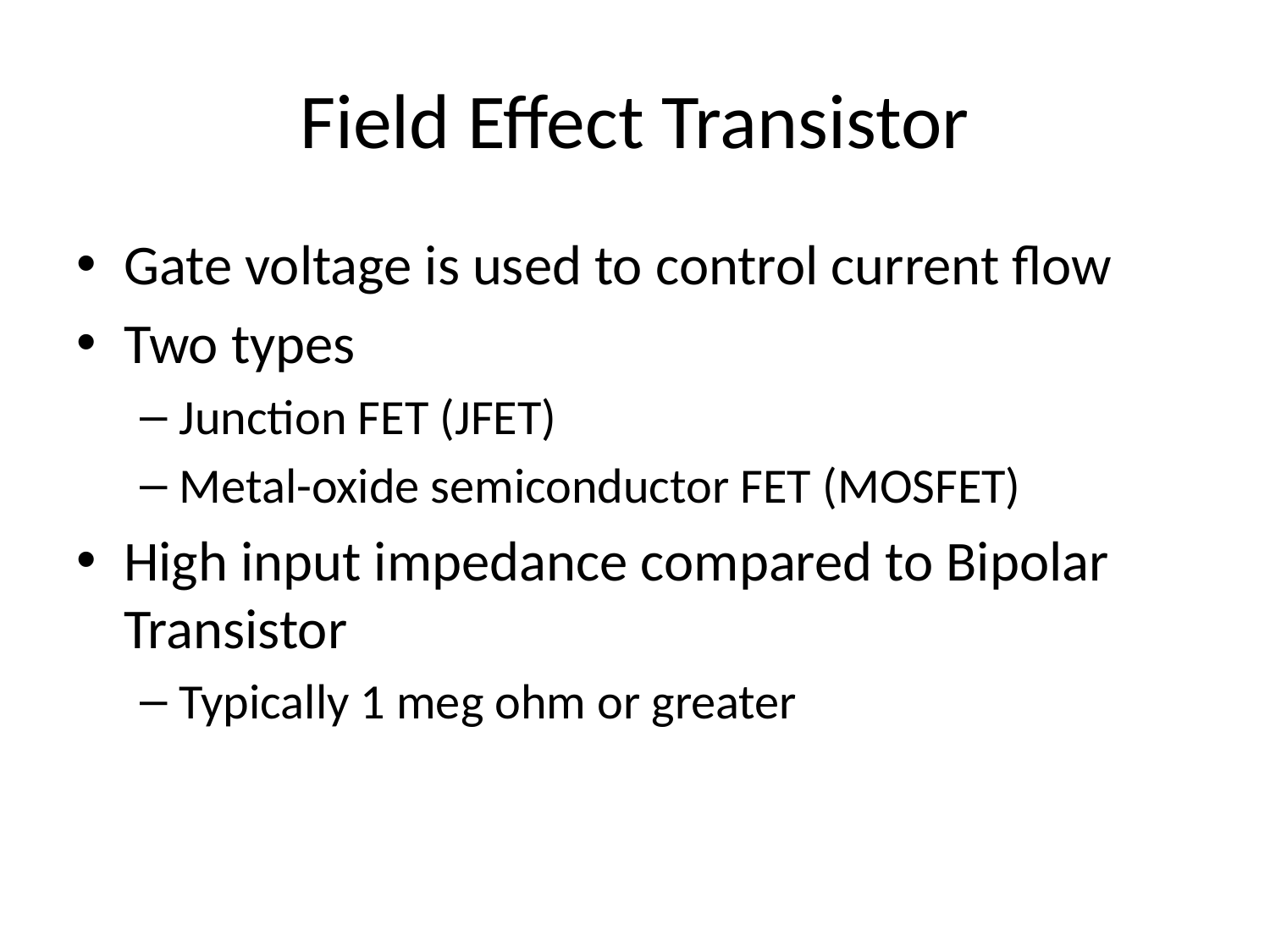

# Field Effect Transistor
Gate voltage is used to control current flow
Two types
Junction FET (JFET)
Metal-oxide semiconductor FET (MOSFET)
High input impedance compared to Bipolar Transistor
Typically 1 meg ohm or greater